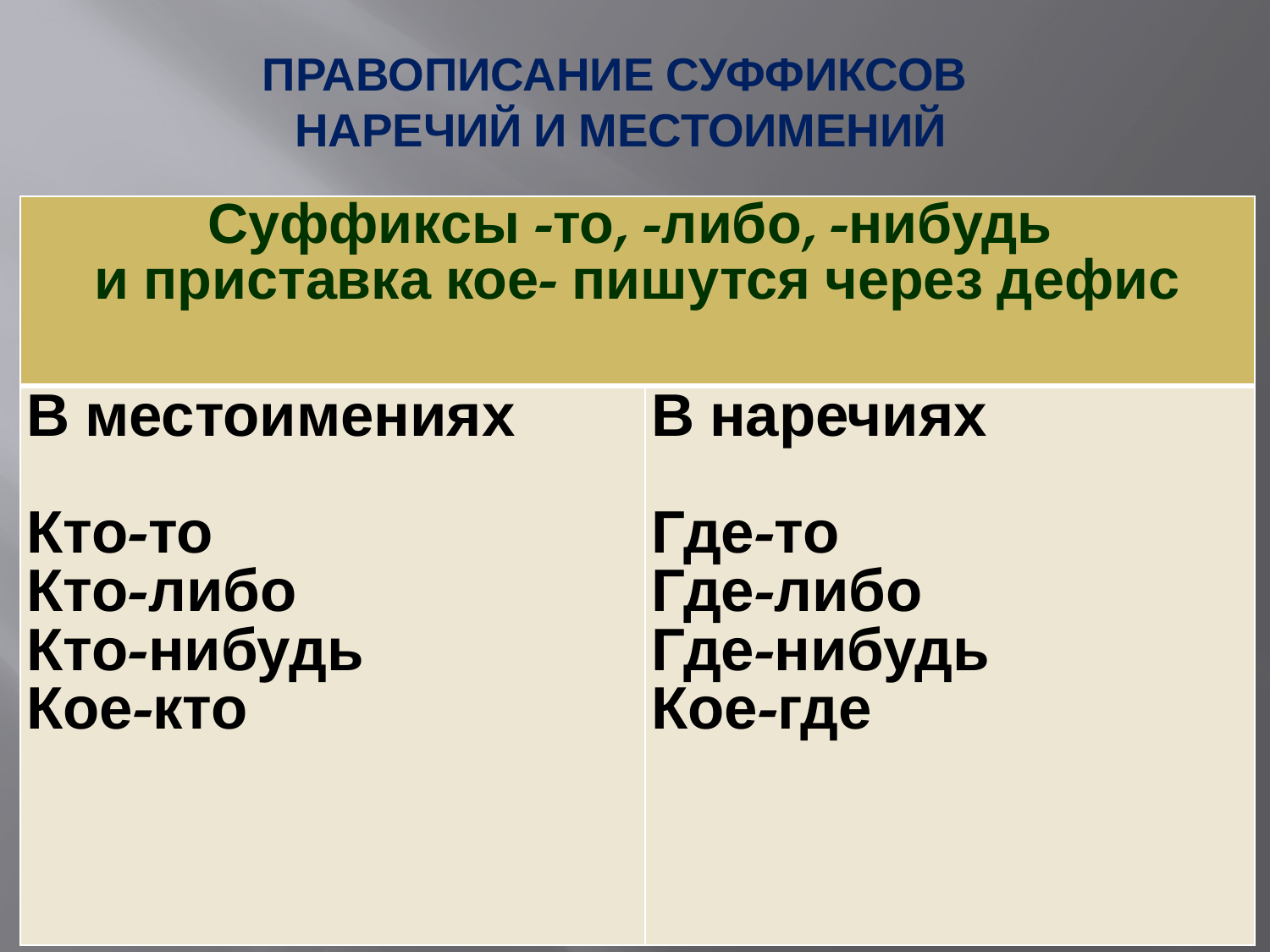

# ПРАВОПИСАНИЕ СУФФИКСОВ НАРЕЧИЙ И МЕСТОИМЕНИЙ
| Суффиксы -то, -либо, -нибудь и приставка кое- пишутся через дефис |  |
| --- | --- |
| В местоимениях Кто-то Кто-либо Кто-нибудь Кое-кто | В наречиях Где-то Где-либо Где-нибудь Кое-где |